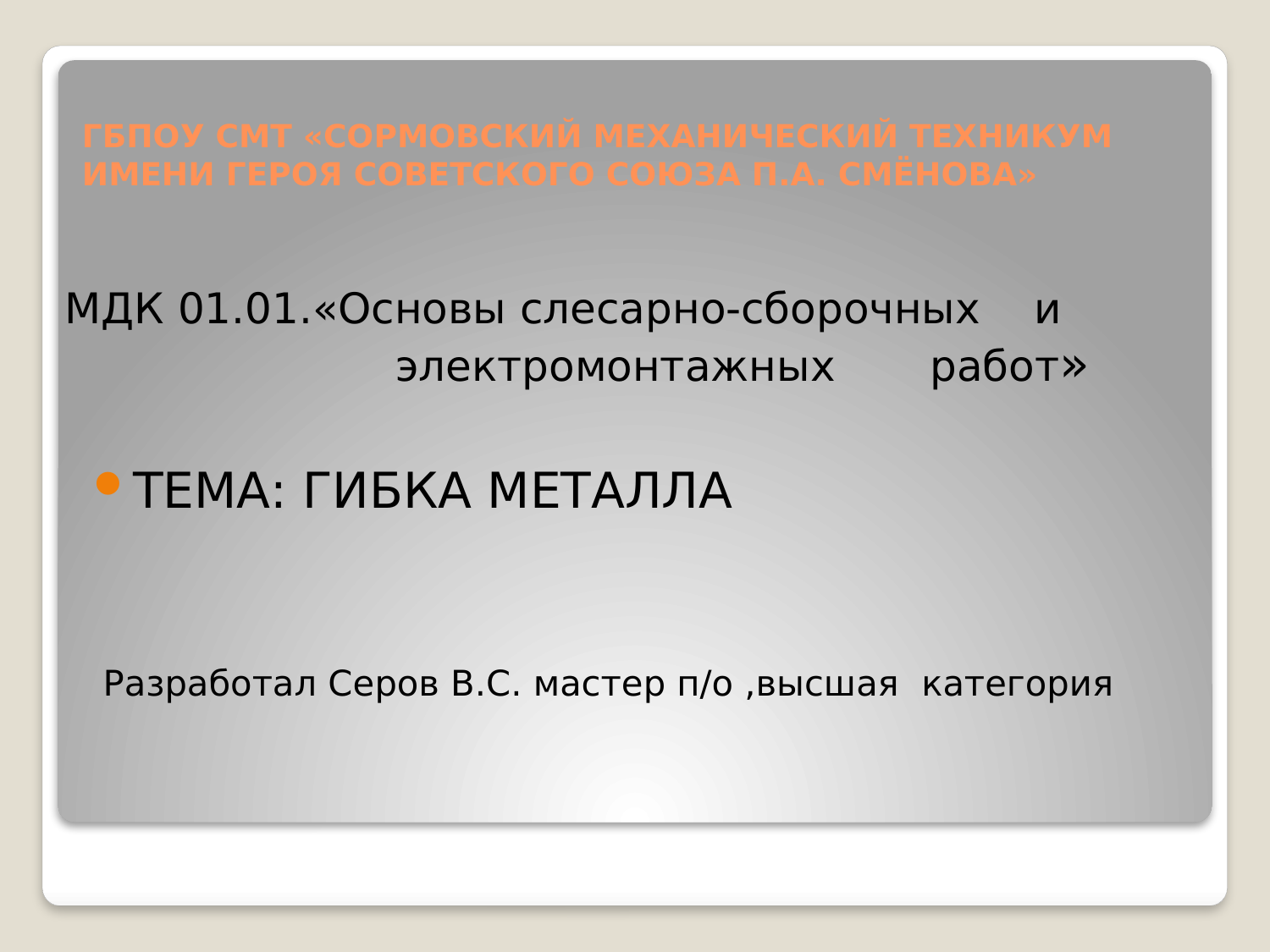

# ГБПОУ СМТ «СОРМОВСКИЙ МЕХАНИЧЕСКИЙ ТЕХНИКУМ ИМЕНИ ГЕРОЯ СОВЕТСКОГО СОЮЗА П.А. СМЁНОВА»
МДК 01.01.«Основы слесарно-сборочных    и          электромонтажных       работ»

ТЕМА: ГИБКА МЕТАЛЛА

 Разработал Серов В.С. мастер п/о ,высшая  категория